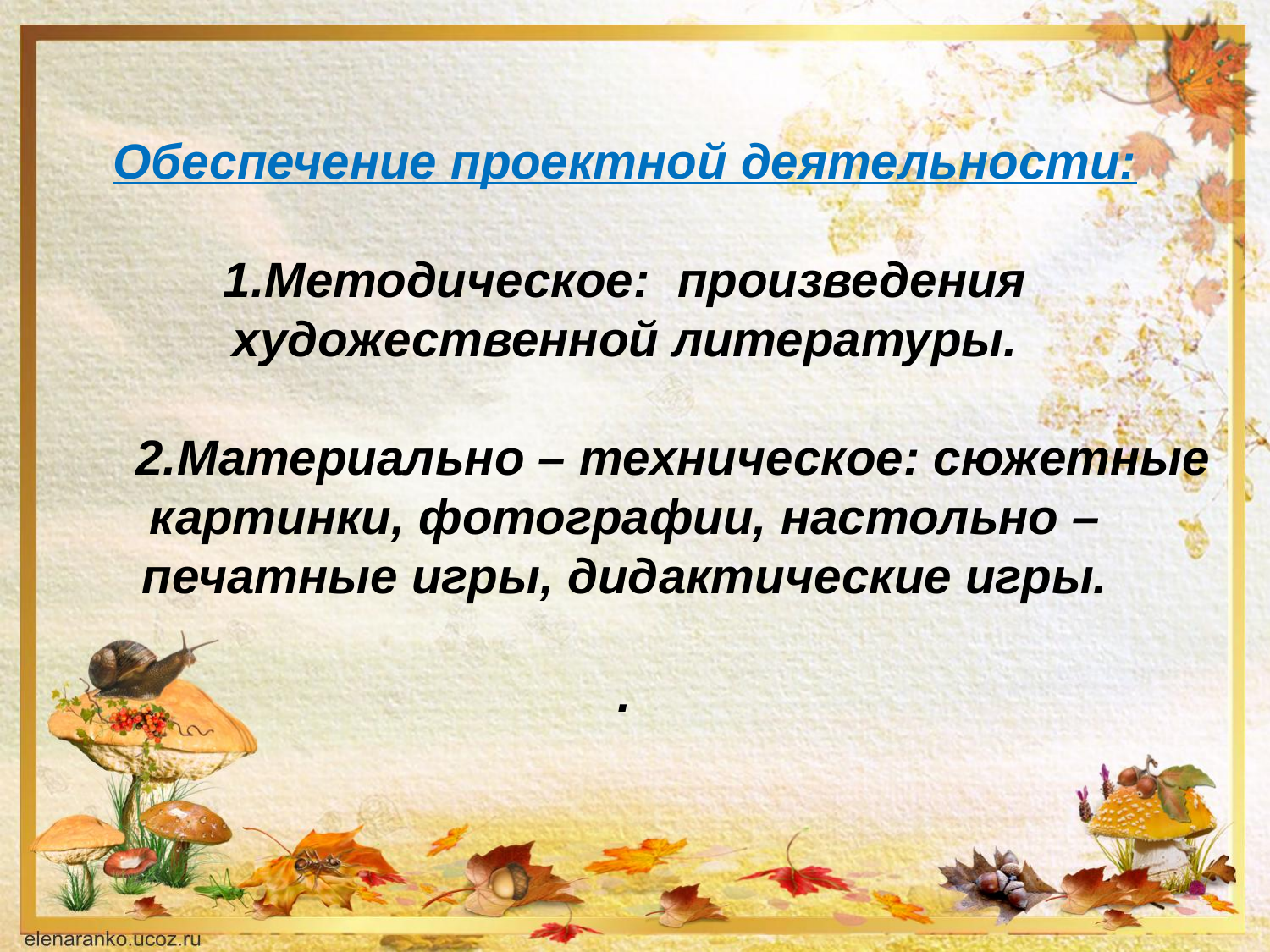

Обеспечение проектной деятельности:

1.Методическое:  произведения художественной литературы.

       2.Материально – техническое: сюжетные картинки, фотографии, настольно – печатные игры, дидактические игры.

.